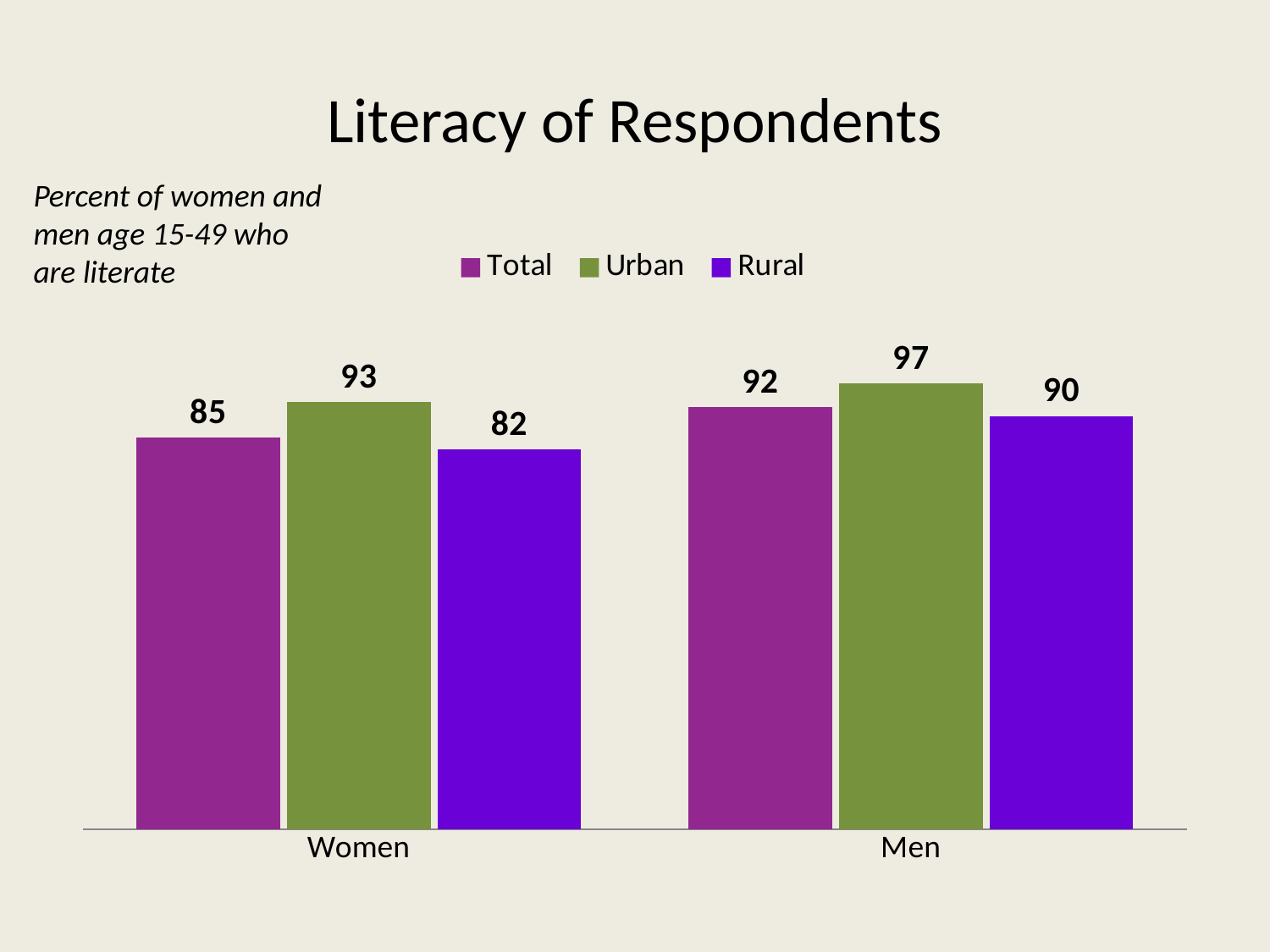

# Literacy of Respondents
Percent of women and men age 15-49 who are literate

### Chart

| Category | Total | Urban | Rural |
|---|---|---|---|
| Women | 84.9 | 92.6 | 82.3 |
| Men | 91.5 | 96.7 | 89.6 |